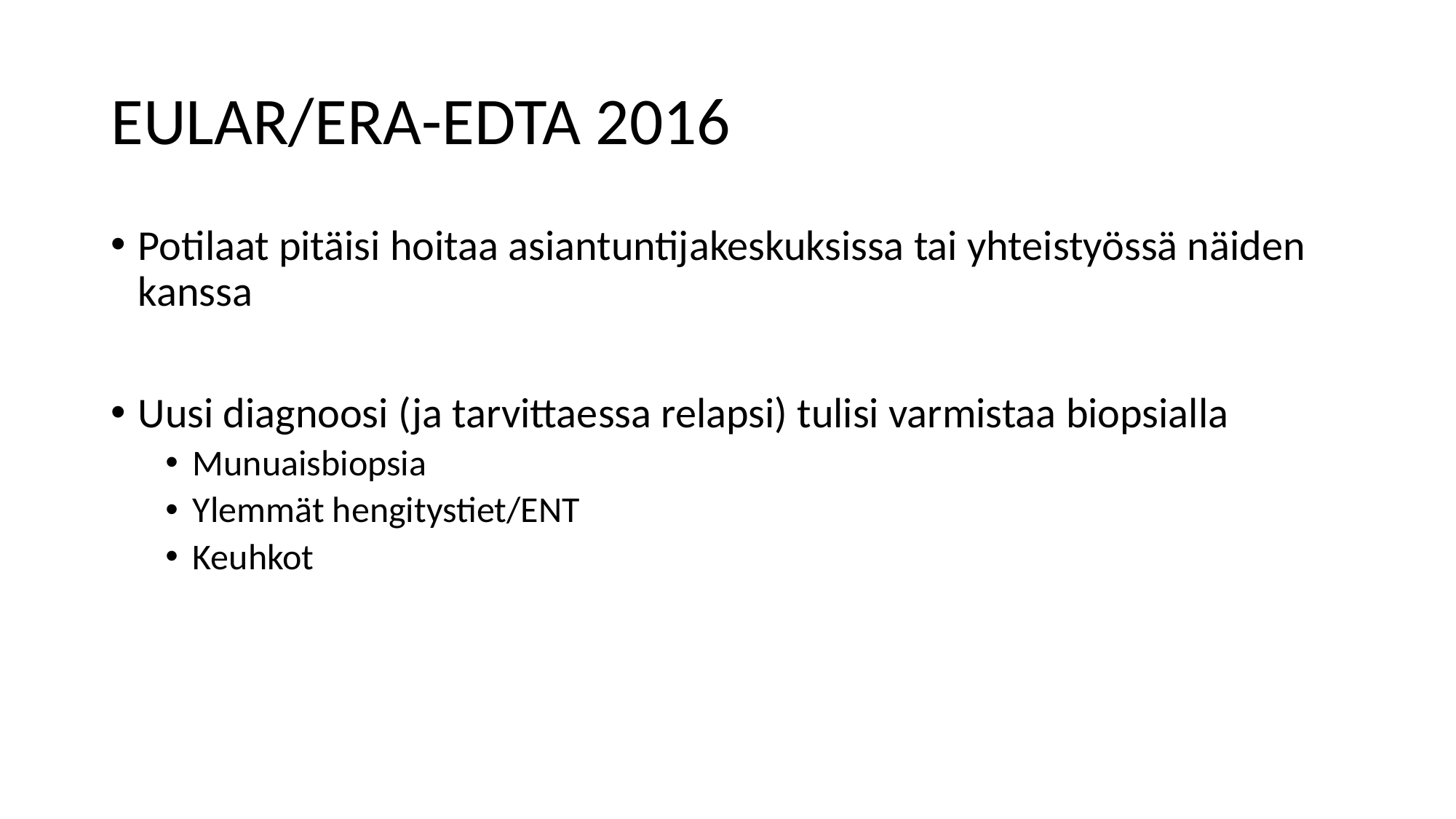

# EULAR/ERA-EDTA 2016
Potilaat pitäisi hoitaa asiantuntijakeskuksissa tai yhteistyössä näiden kanssa

Uusi diagnoosi (ja tarvittaessa relapsi) tulisi varmistaa biopsialla
Munuaisbiopsia
Ylemmät hengitystiet/ENT
Keuhkot